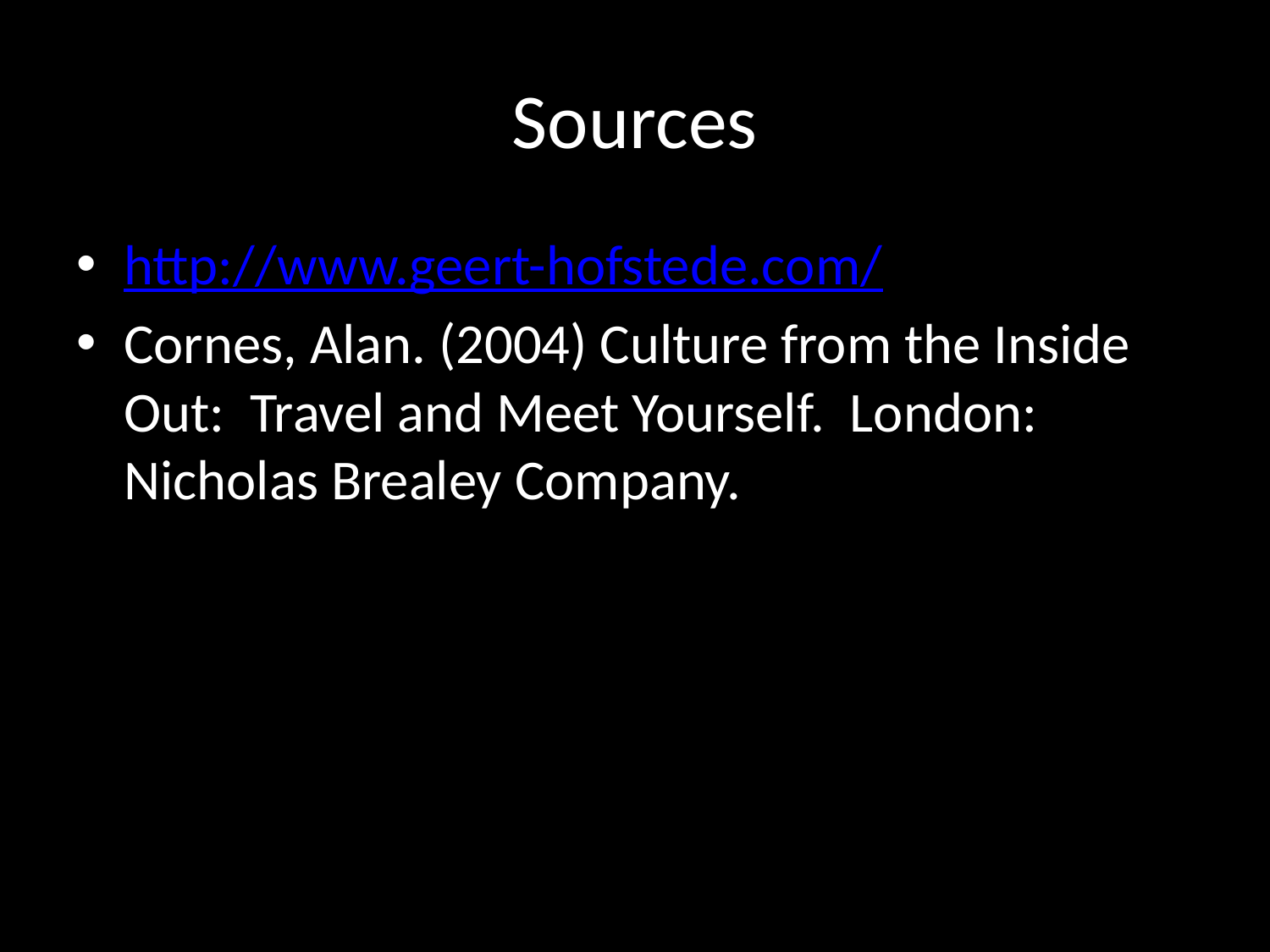

# Sources
http://www.geert-hofstede.com/
Cornes, Alan. (2004) Culture from the Inside Out:  Travel and Meet Yourself.  London: Nicholas Brealey Company.